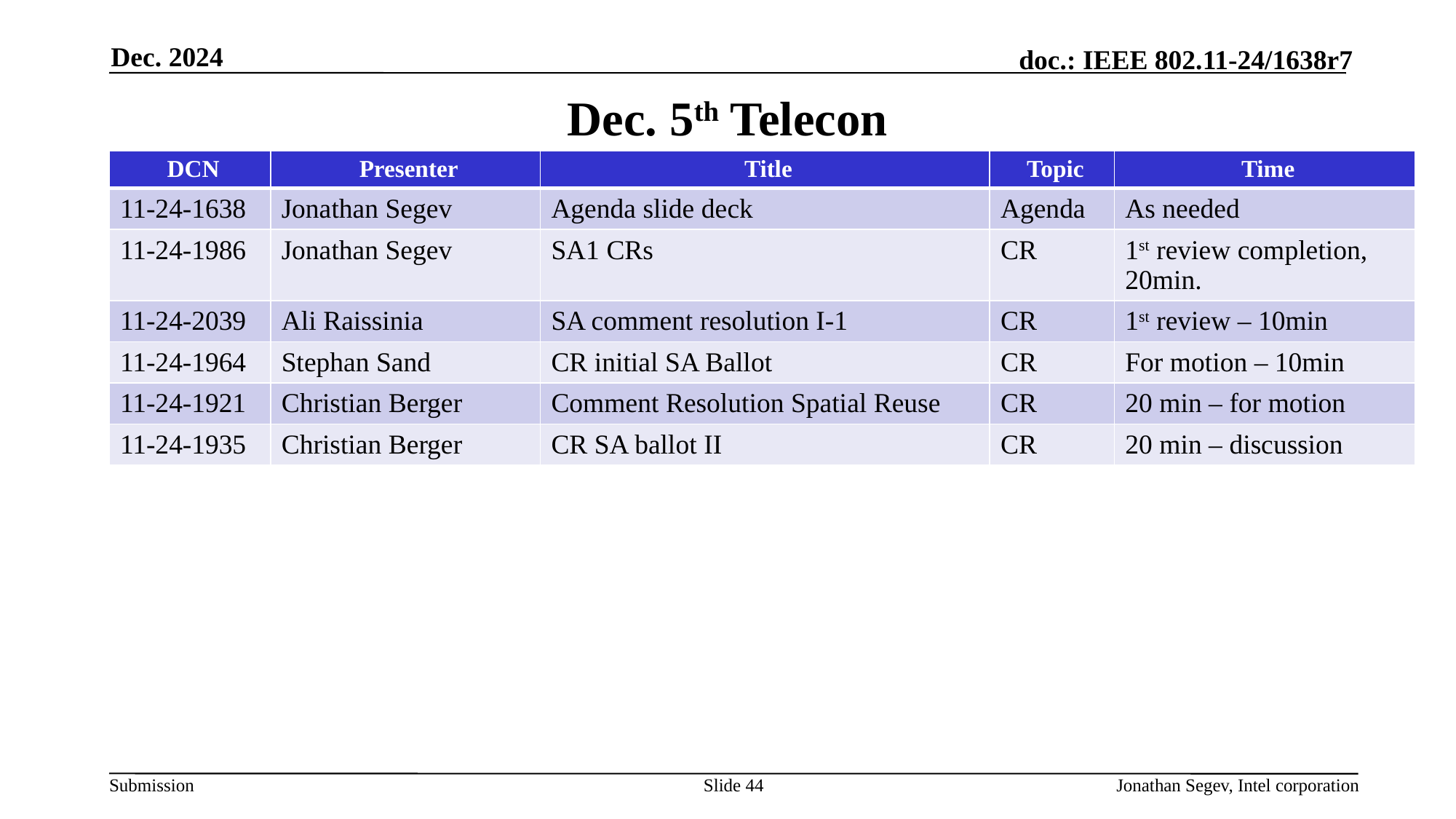

Dec. 2024
# Dec. 5th Telecon
| DCN | Presenter | Title | Topic | Time |
| --- | --- | --- | --- | --- |
| 11-24-1638 | Jonathan Segev | Agenda slide deck | Agenda | As needed |
| 11-24-1986 | Jonathan Segev | SA1 CRs | CR | 1st review completion, 20min. |
| 11-24-2039 | Ali Raissinia | SA comment resolution I-1 | CR | 1st review – 10min |
| 11-24-1964 | Stephan Sand | CR initial SA Ballot | CR | For motion – 10min |
| 11-24-1921 | Christian Berger | Comment Resolution Spatial Reuse | CR | 20 min – for motion |
| 11-24-1935 | Christian Berger | CR SA ballot II | CR | 20 min – discussion |
Slide 44
Jonathan Segev, Intel corporation